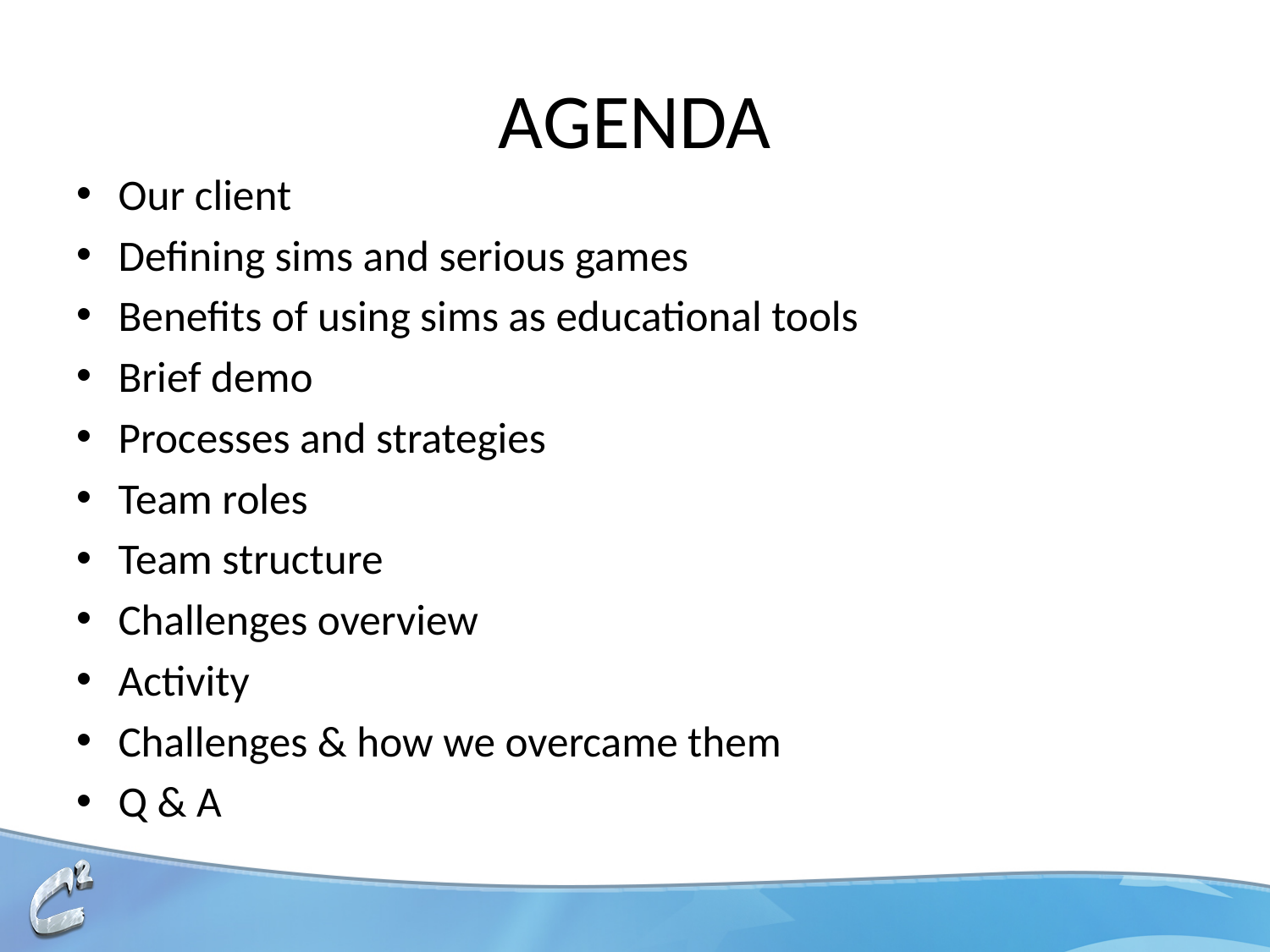

# AGENDA
Our client
Defining sims and serious games
Benefits of using sims as educational tools
Brief demo
Processes and strategies
Team roles
Team structure
Challenges overview
Activity
Challenges & how we overcame them
Q & A